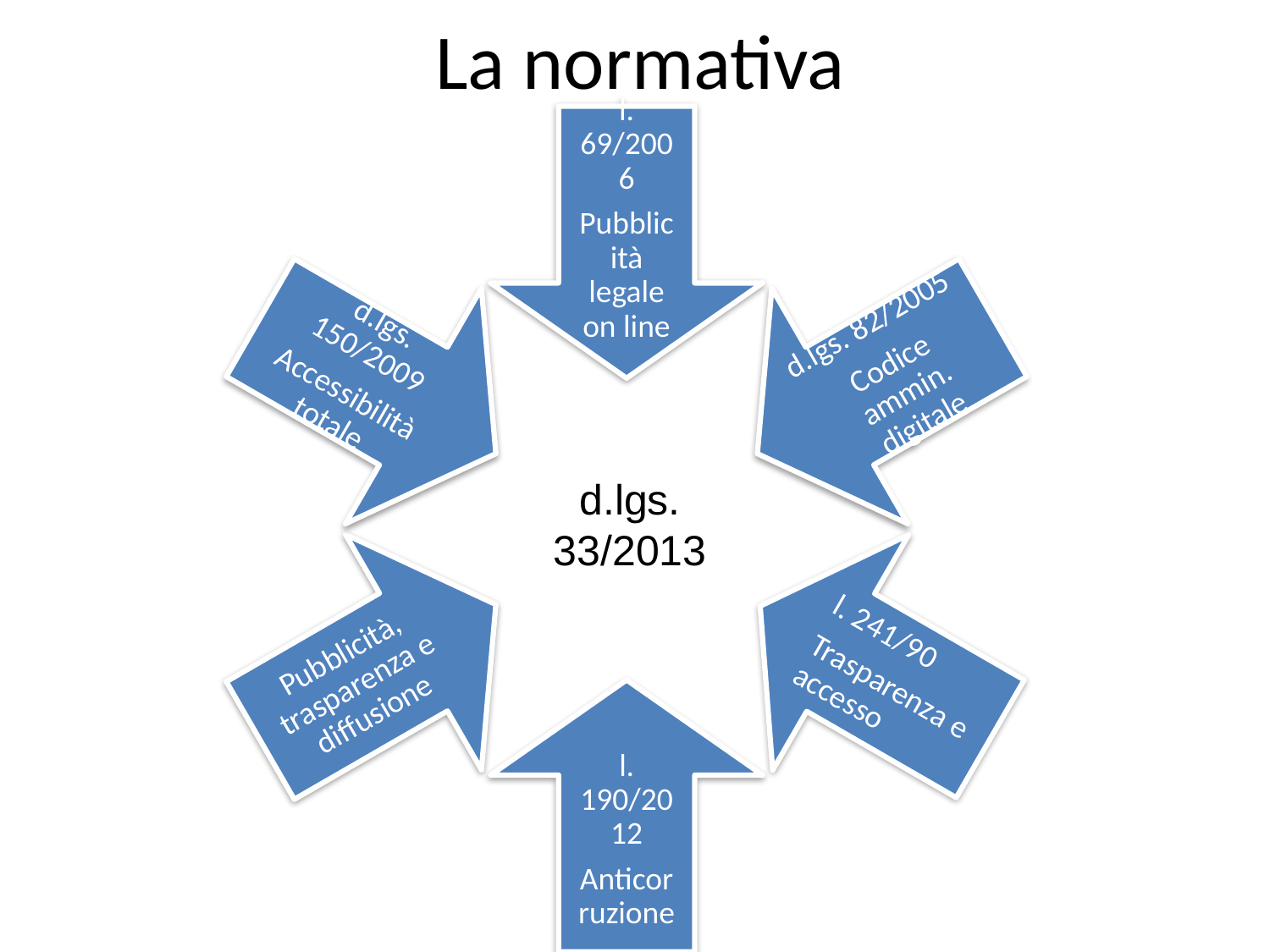

# La normativa
l. 69/2006
Pubblicità legale on line
d.lgs. 82/2005
Codice ammin. digitale
l. 241/90
Trasparenza e accesso
l. 190/2012
Anticorruzione
Pubblicità, trasparenza e diffusione
d.lgs. 150/2009
Accessibilità totale
d.lgs. 33/2013